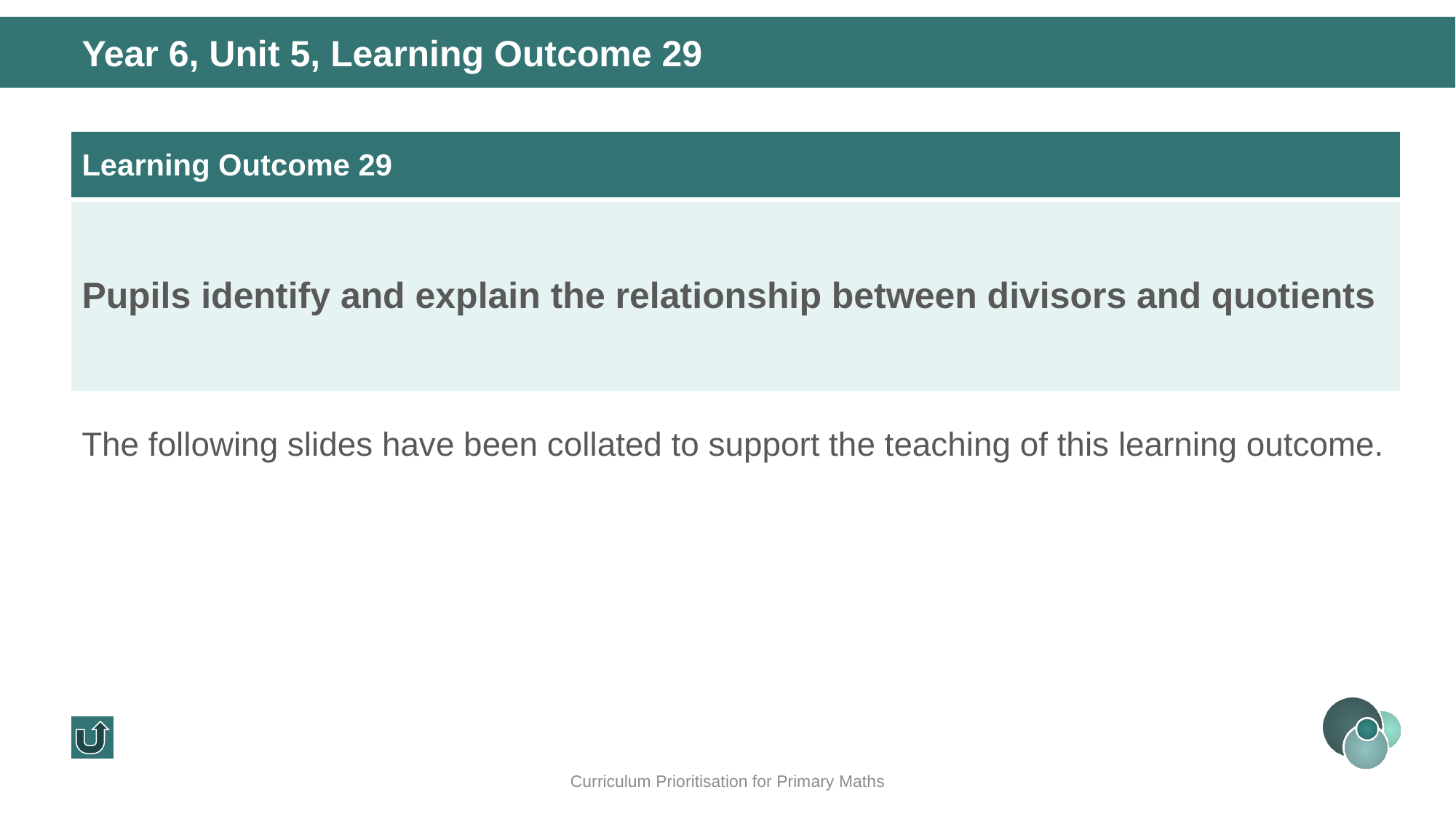

Year 6, Unit 5, Learning Outcome 29
| Learning Outcome 29 |
| --- |
| Pupils identify and explain the relationship between divisors and quotients |
The following slides have been collated to support the teaching of this learning outcome.

Curriculum Prioritisation for Primary Maths